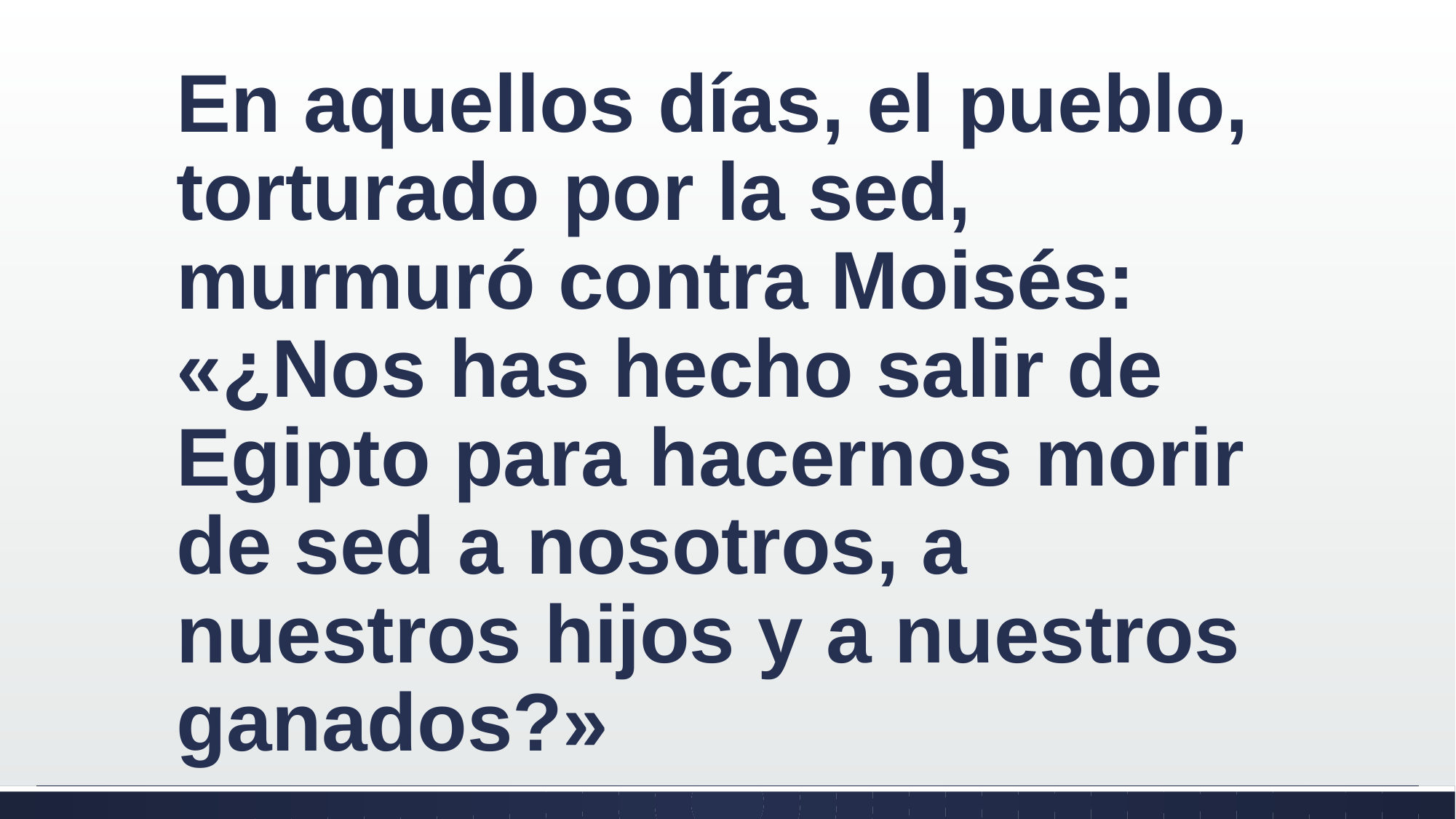

#
En aquellos días, el pueblo, torturado por la sed, murmuró contra Moisés: «¿Nos has hecho salir de Egipto para hacernos morir de sed a nosotros, a nuestros hijos y a nuestros ganados?»